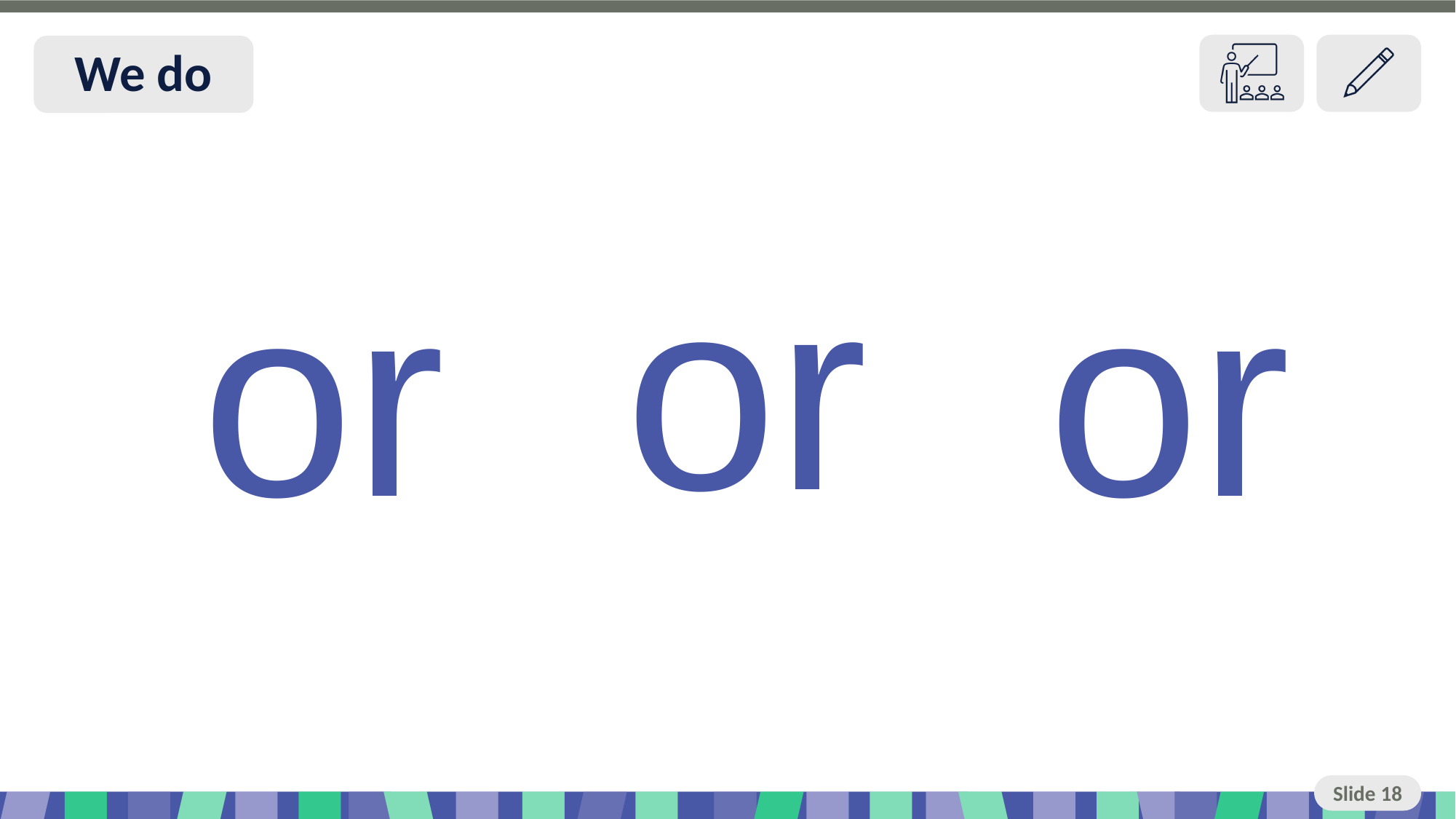

Slide 18 I do
 or
 or
 or